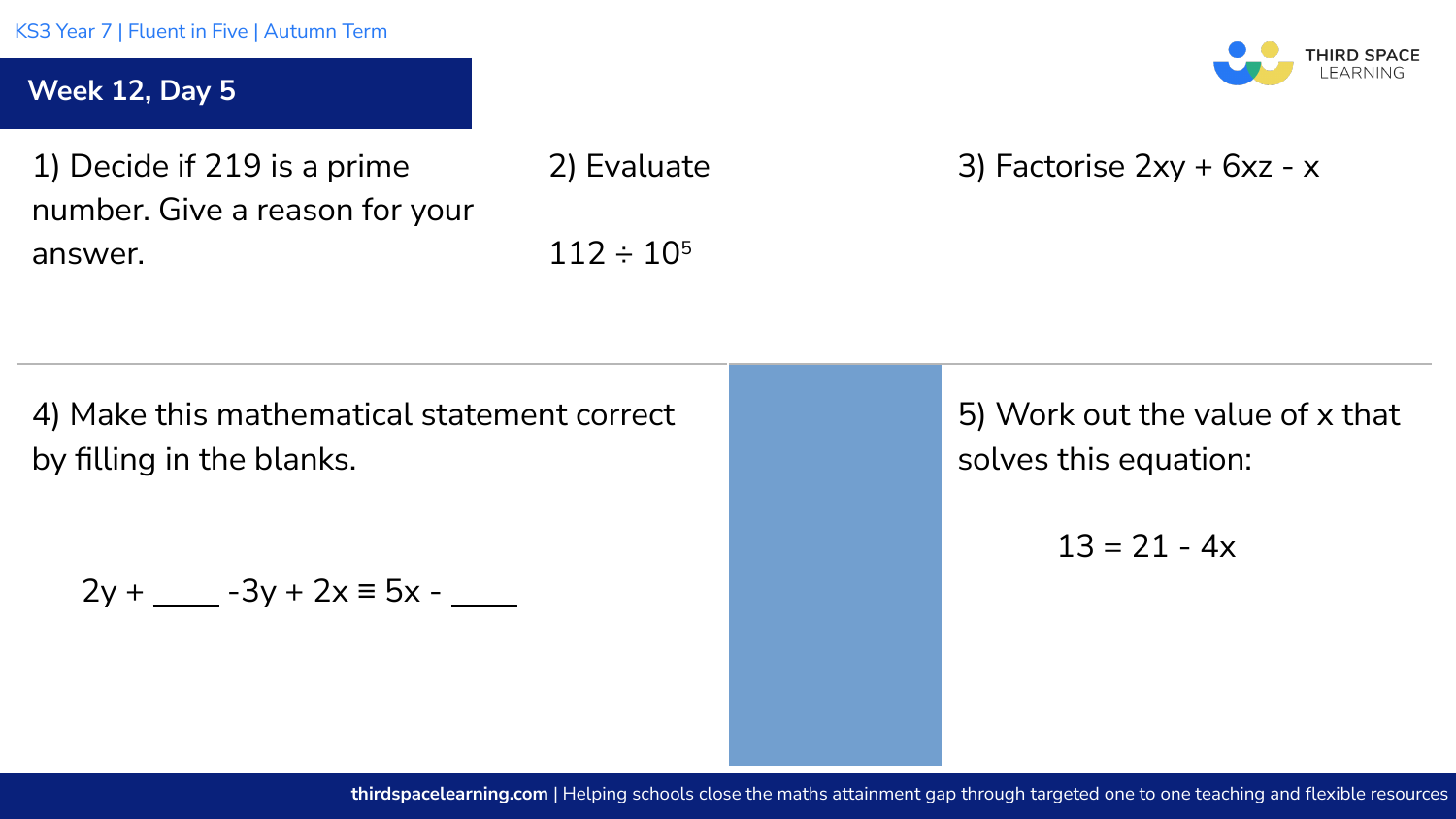

Week 12, Day 5
| 1) Decide if 219 is a prime number. Give a reason for your answer. |  | 2) Evaluate 112 ÷ 105 |  | 3) Factorise 2xy + 6xz - x |
| --- | --- | --- | --- | --- |
| 4) Make this mathematical statement correct by filling in the blanks. 2y + -3y + 2x ≡ 5x - . |  |  | 5) Work out the value of x that solves this equation: 13 = 21 - 4x |  |